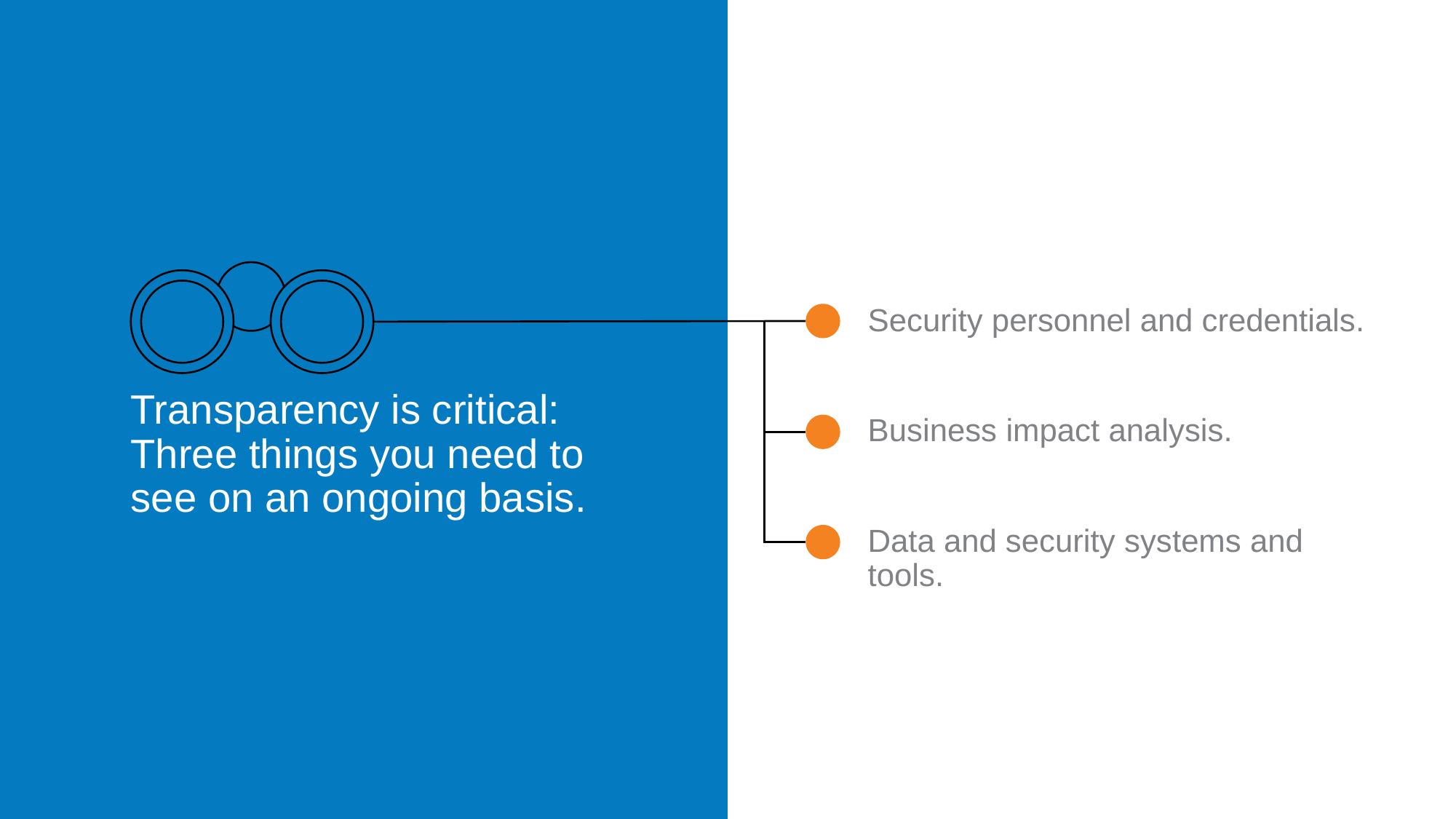

Security personnel and credentials.
Business impact analysis.
Data and security systems and tools.

# Transparency is critical: Three things you need to see on an ongoing basis.